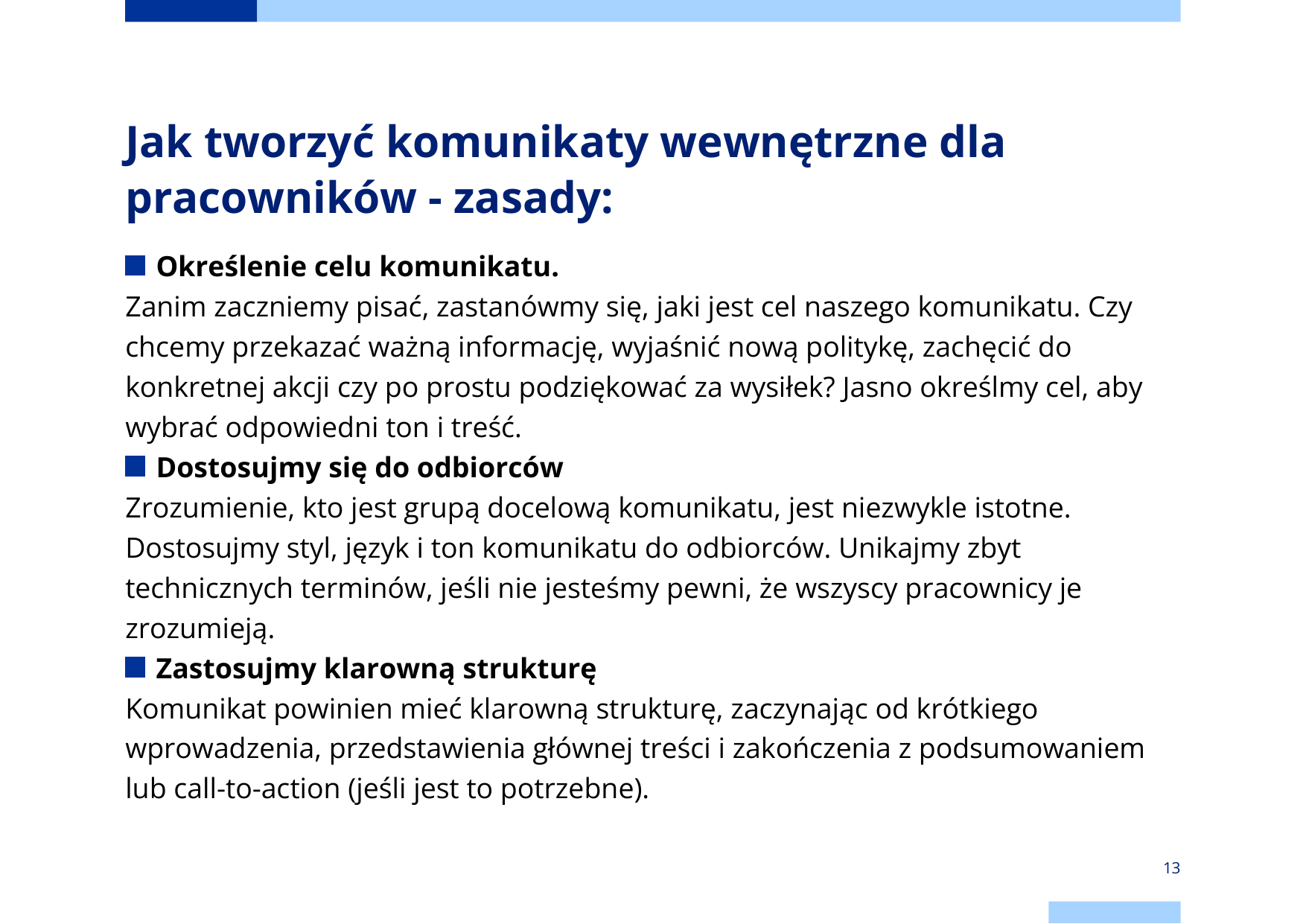

# Jak tworzyć komunikaty wewnętrzne dla pracowników - zasady:
Określenie celu komunikatu.
Zanim zaczniemy pisać, zastanówmy się, jaki jest cel naszego komunikatu. Czy chcemy przekazać ważną informację, wyjaśnić nową politykę, zachęcić do konkretnej akcji czy po prostu podziękować za wysiłek? Jasno określmy cel, aby wybrać odpowiedni ton i treść.
Dostosujmy się do odbiorców
Zrozumienie, kto jest grupą docelową komunikatu, jest niezwykle istotne. Dostosujmy styl, język i ton komunikatu do odbiorców. Unikajmy zbyt technicznych terminów, jeśli nie jesteśmy pewni, że wszyscy pracownicy je zrozumieją.
Zastosujmy klarowną strukturę
Komunikat powinien mieć klarowną strukturę, zaczynając od krótkiego wprowadzenia, przedstawienia głównej treści i zakończenia z podsumowaniem lub call-to-action (jeśli jest to potrzebne).

13